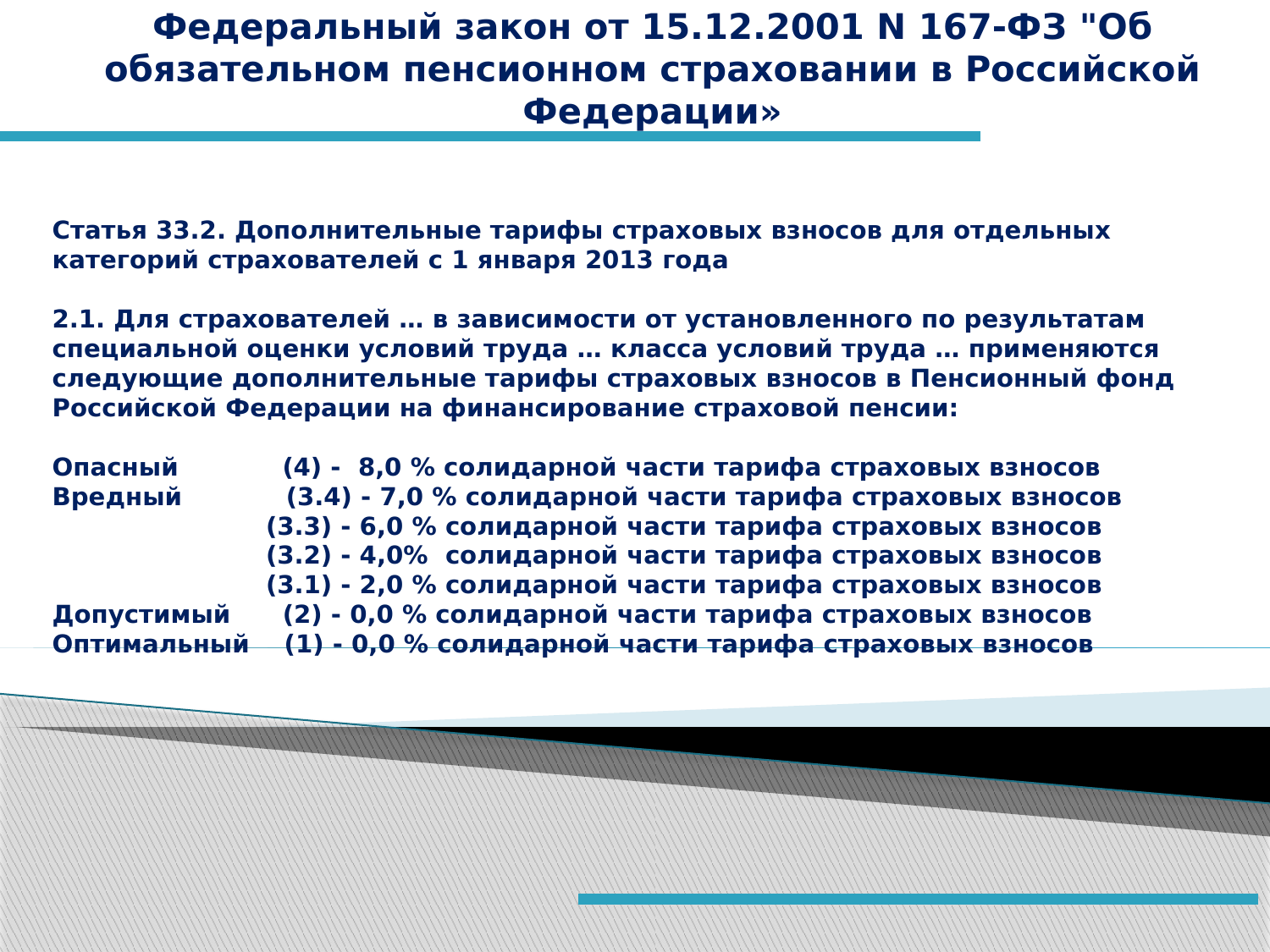

Федеральный закон от 15.12.2001 N 167-ФЗ "Об обязательном пенсионном страховании в Российской Федерации»

Статья 33.2. Дополнительные тарифы страховых взносов для отдельных категорий страхователей с 1 января 2013 года

2.1. Для страхователей … в зависимости от установленного по результатам специальной оценки условий труда … класса условий труда … применяются следующие дополнительные тарифы страховых взносов в Пенсионный фонд Российской Федерации на финансирование страховой пенсии:

Опасный            (4) -  8,0 % солидарной части тарифа страховых взносов
Вредный            (3.4) - 7,0 % солидарной части тарифа страховых взносов
	          (3.3) - 6,0 % солидарной части тарифа страховых взносов
	          (3.2) - 4,0%  солидарной части тарифа страховых взносов
	          (3.1) - 2,0 % солидарной части тарифа страховых взносов
Допустимый      (2) - 0,0 % солидарной части тарифа страховых взносов
Оптимальный    (1) - 0,0 % солидарной части тарифа страховых взносов